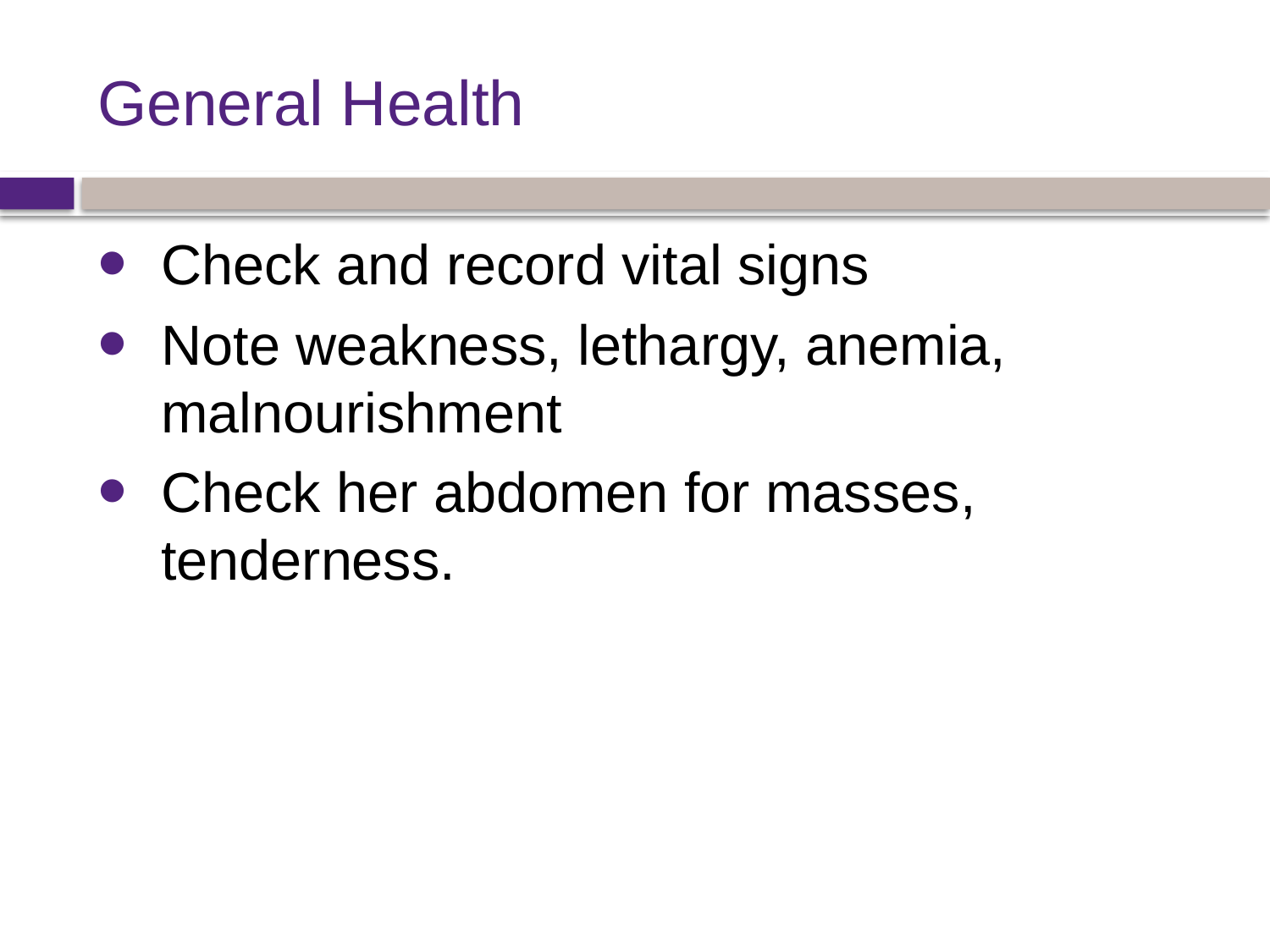

# General Health
Check and record vital signs
Note weakness, lethargy, anemia, malnourishment
Check her abdomen for masses, tenderness.